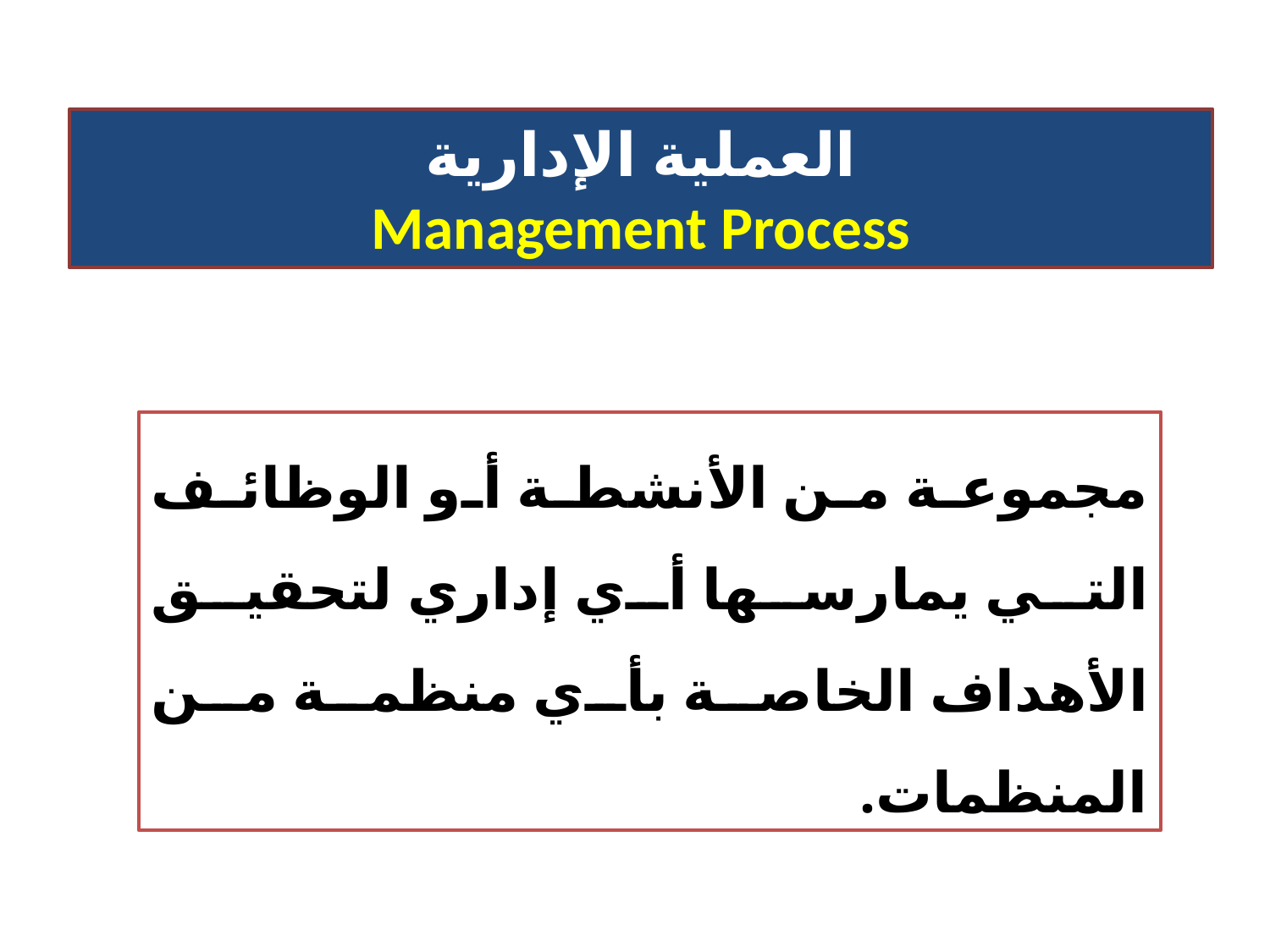

# العملية الإدارية Management Process
مجموعة من الأنشطة أو الوظائف التي يمارسها أي إداري لتحقيق الأهداف الخاصة بأي منظمة من المنظمات.